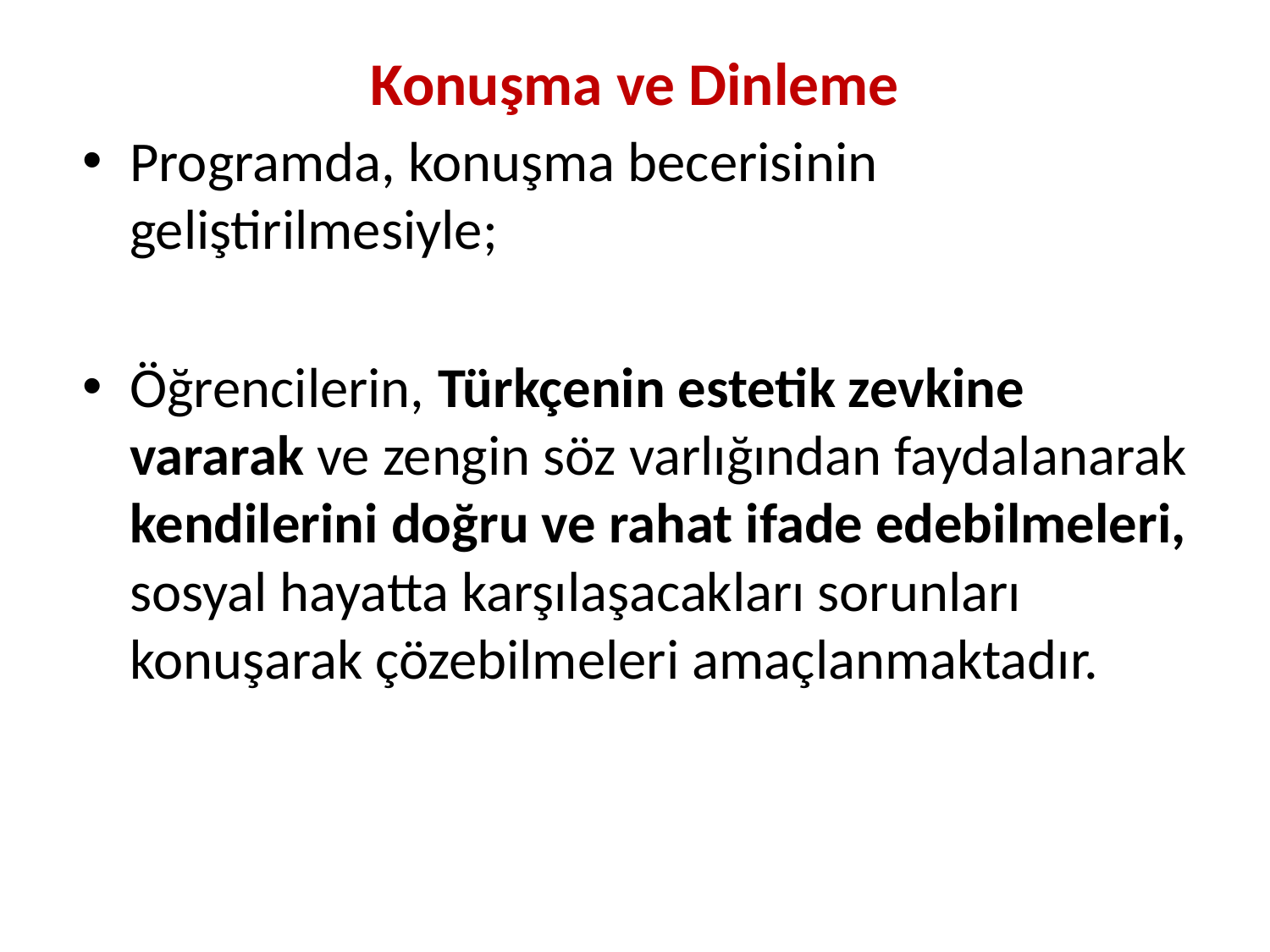

# Konuşma ve Dinleme
Programda, konuşma becerisinin geliştirilmesiyle;

Öğrencilerin, Türkçenin estetik zevkine vararak ve zengin söz varlığından faydalanarak kendilerini doğru ve rahat ifade edebilmeleri, sosyal hayatta karşılaşacakları sorunları konuşarak çözebilmeleri amaçlanmaktadır.